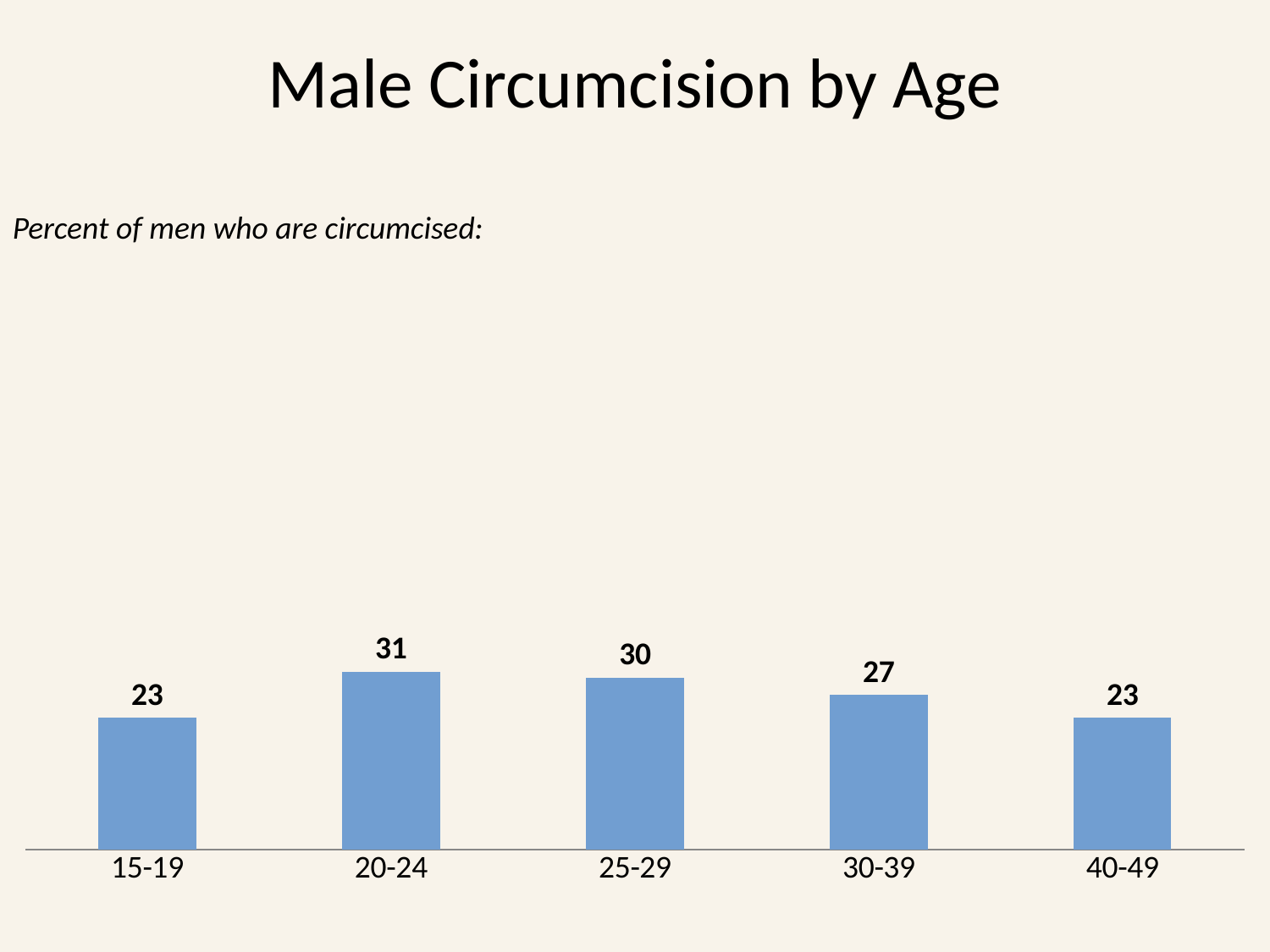

Male Circumcision by Age
Percent of men who are circumcised:

### Chart

| Category | Women |
|---|---|
| 15-19 | 23.0 |
| 20-24 | 31.0 |
| 25-29 | 30.0 |
| 30-39 | 27.0 |
| 40-49 | 23.0 |